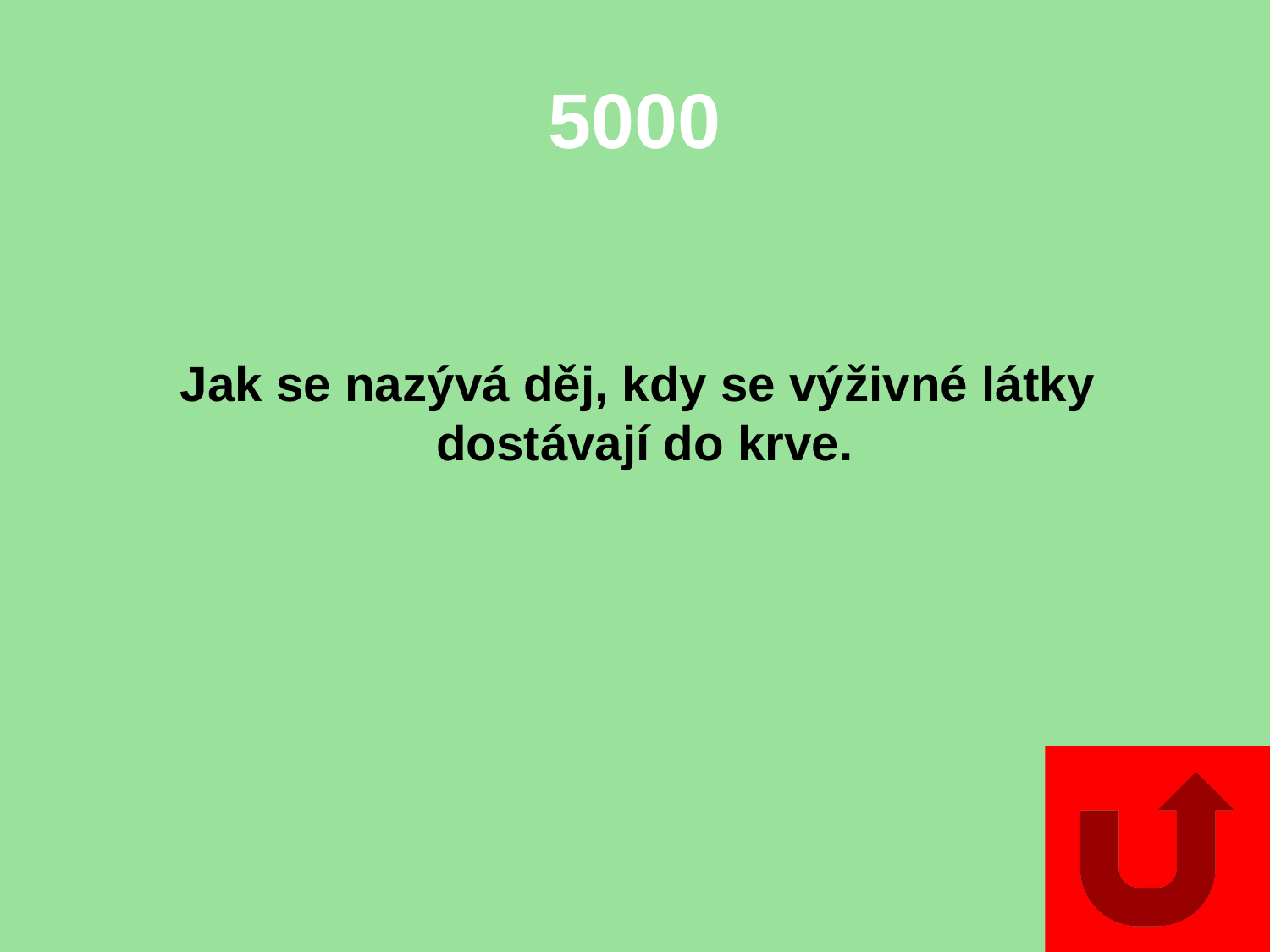

# 5000
Jak se nazývá děj, kdy se výživné látky
 dostávají do krve.